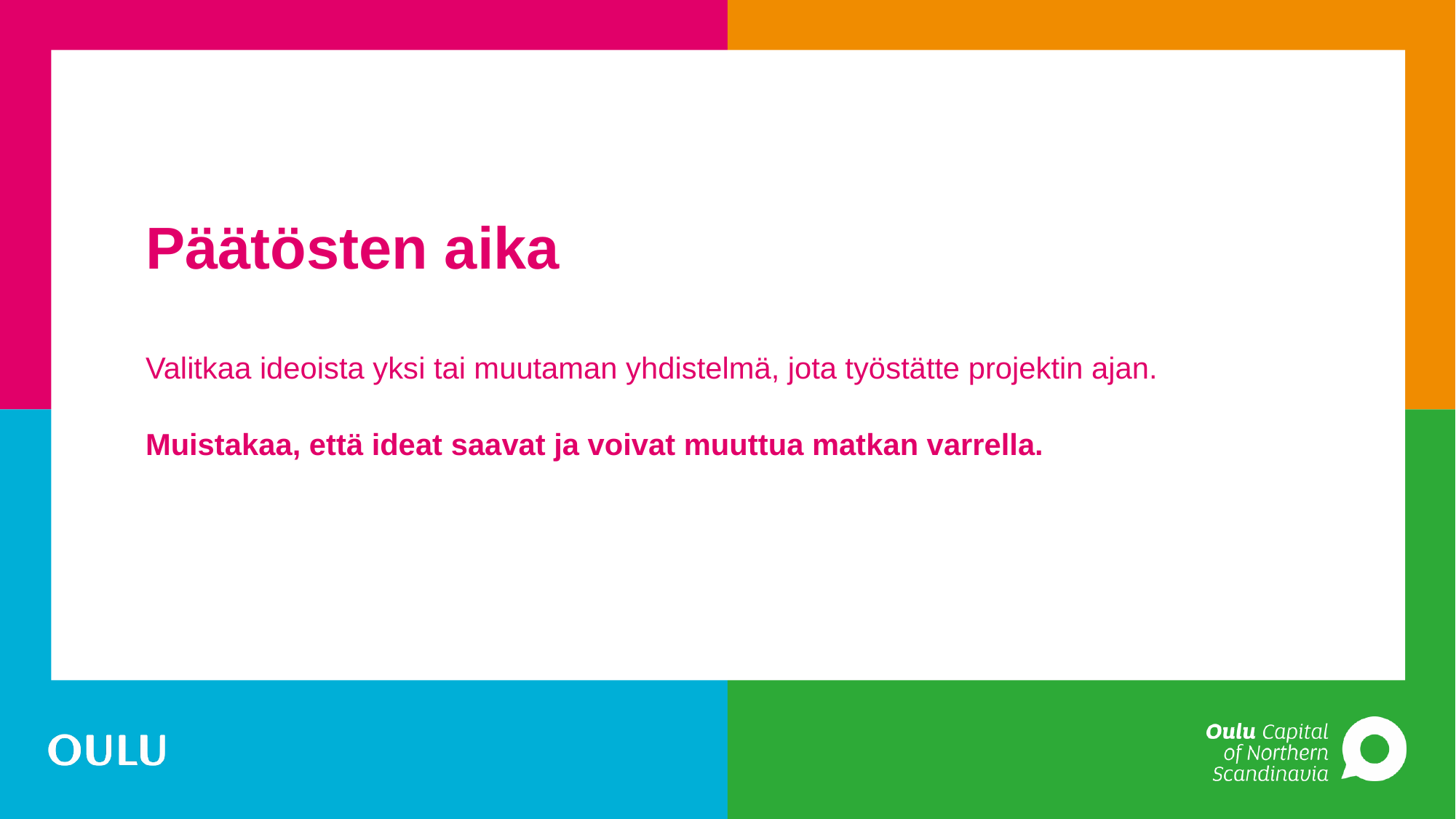

#
Päätösten aika
Valitkaa ideoista yksi tai muutaman yhdistelmä, jota työstätte projektin ajan.

Muistakaa, että ideat saavat ja voivat muuttua matkan varrella.